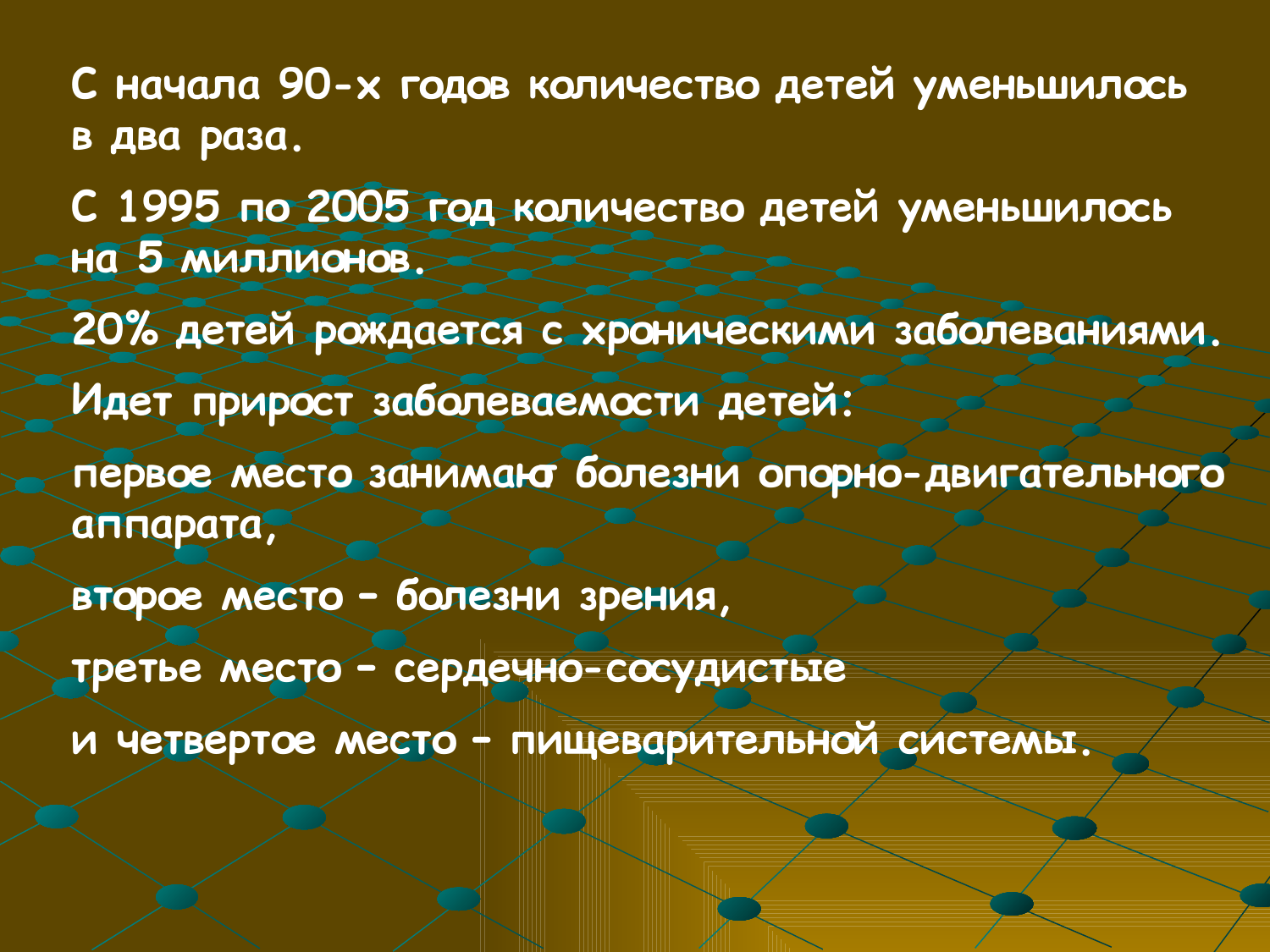

С начала 90-х годов количество детей уменьшилось в два раза.
С 1995 по 2005 год количество детей уменьшилось на 5 миллионов.
20% детей рождается с хроническими заболеваниями.
Идет прирост заболеваемости детей:
первое место занимают болезни опорно-двигательного аппарата,
второе место – болезни зрения,
третье место – сердечно-сосудистые
и четвертое место – пищеварительной системы.